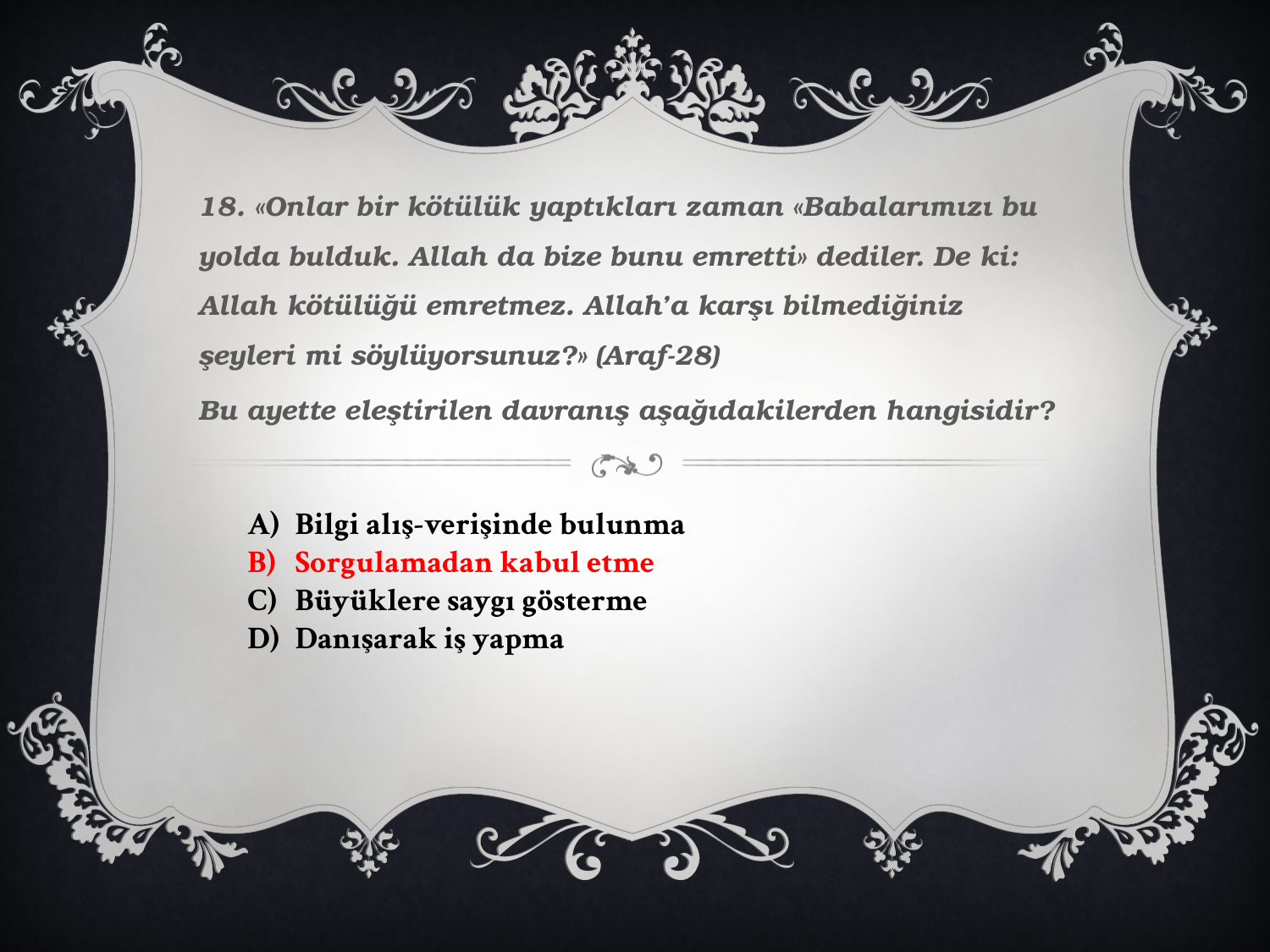

18. «Onlar bir kötülük yaptıkları zaman «Babalarımızı bu yolda bulduk. Allah da bize bunu emretti» dediler. De ki: Allah kötülüğü emretmez. Allah’a karşı bilmediğiniz şeyleri mi söylüyorsunuz?» (Araf-28)
Bu ayette eleştirilen davranış aşağıdakilerden hangisidir?

Bilgi alış-verişinde bulunma
Sorgulamadan kabul etme
Büyüklere saygı gösterme
Danışarak iş yapma